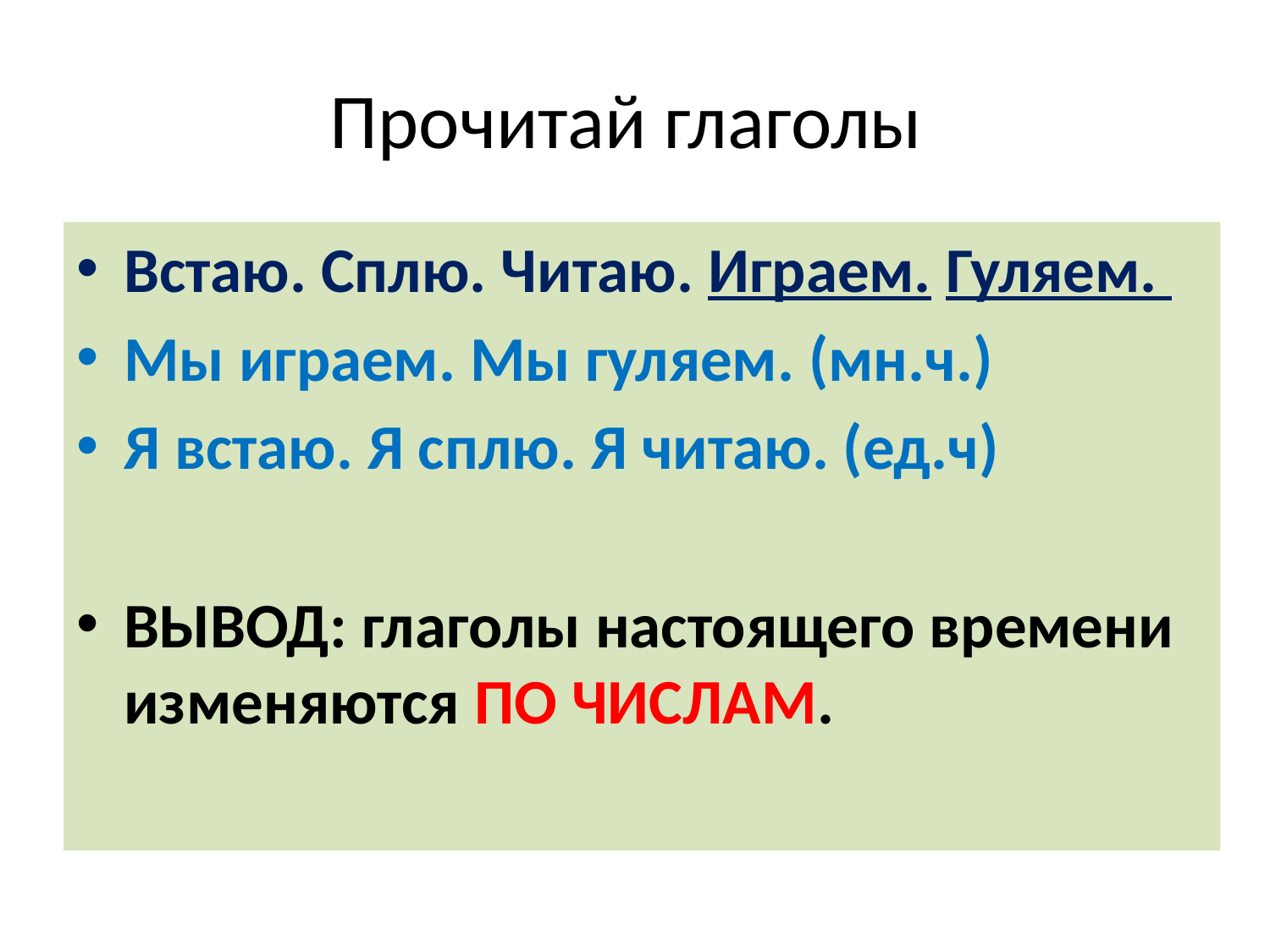

# Прочитай глаголы
Встаю. Сплю. Читаю. Играем. Гуляем.
Мы играем. Мы гуляем. (мн.ч.)
Я встаю. Я сплю. Я читаю. (ед.ч)

ВЫВОД: глаголы настоящего времени изменяются ПО ЧИСЛАМ.